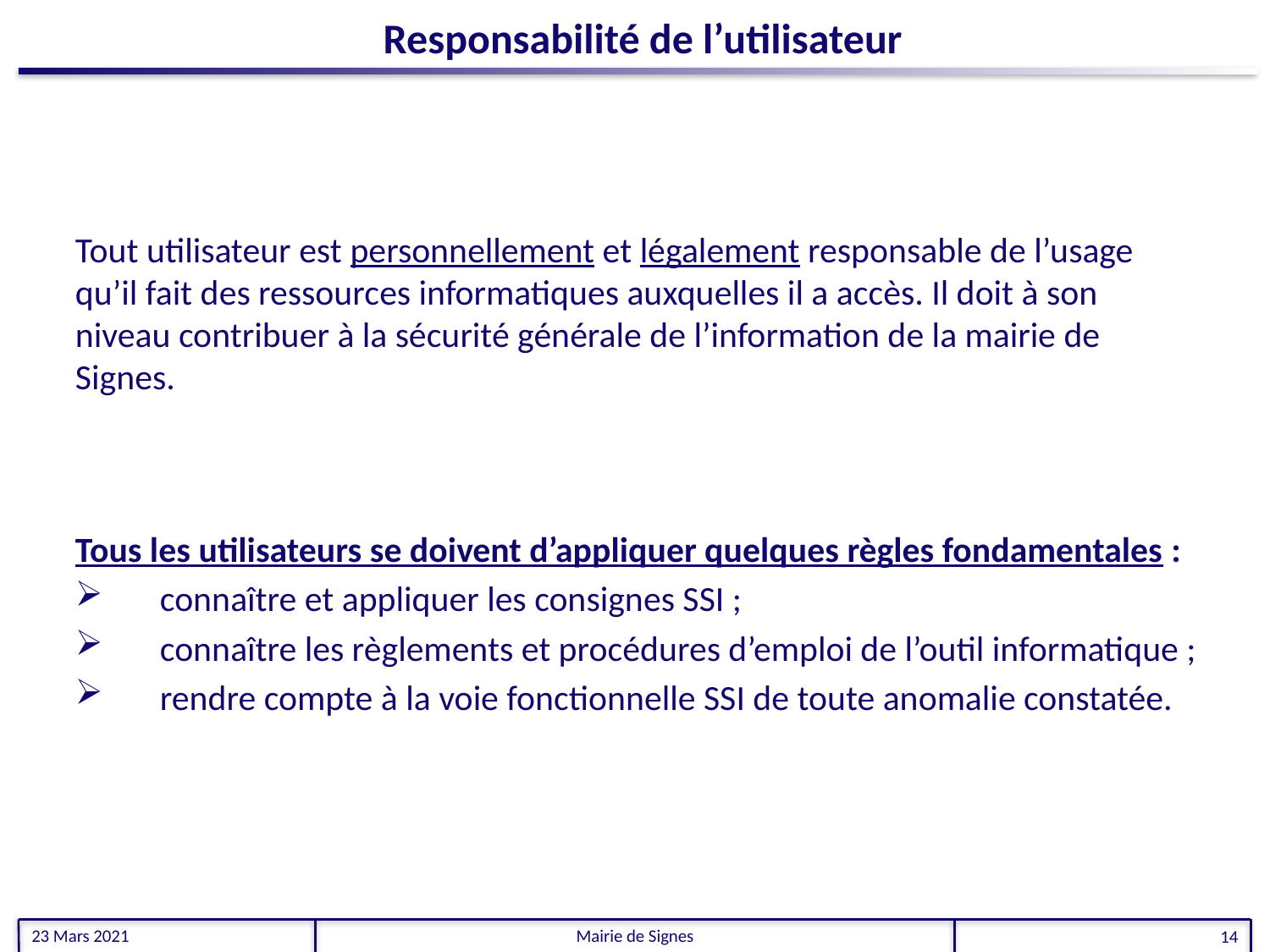

Responsabilité de l’utilisateur
Tout utilisateur est personnellement et légalement responsable de l’usage qu’il fait des ressources informatiques auxquelles il a accès. Il doit à son niveau contribuer à la sécurité générale de l’information de la mairie de Signes.
Tous les utilisateurs se doivent d’appliquer quelques règles fondamentales :
connaître et appliquer les consignes SSI ;
connaître les règlements et procédures d’emploi de l’outil informatique ;
rendre compte à la voie fonctionnelle SSI de toute anomalie constatée.
23 Mars 2021
Mairie de Signes
14